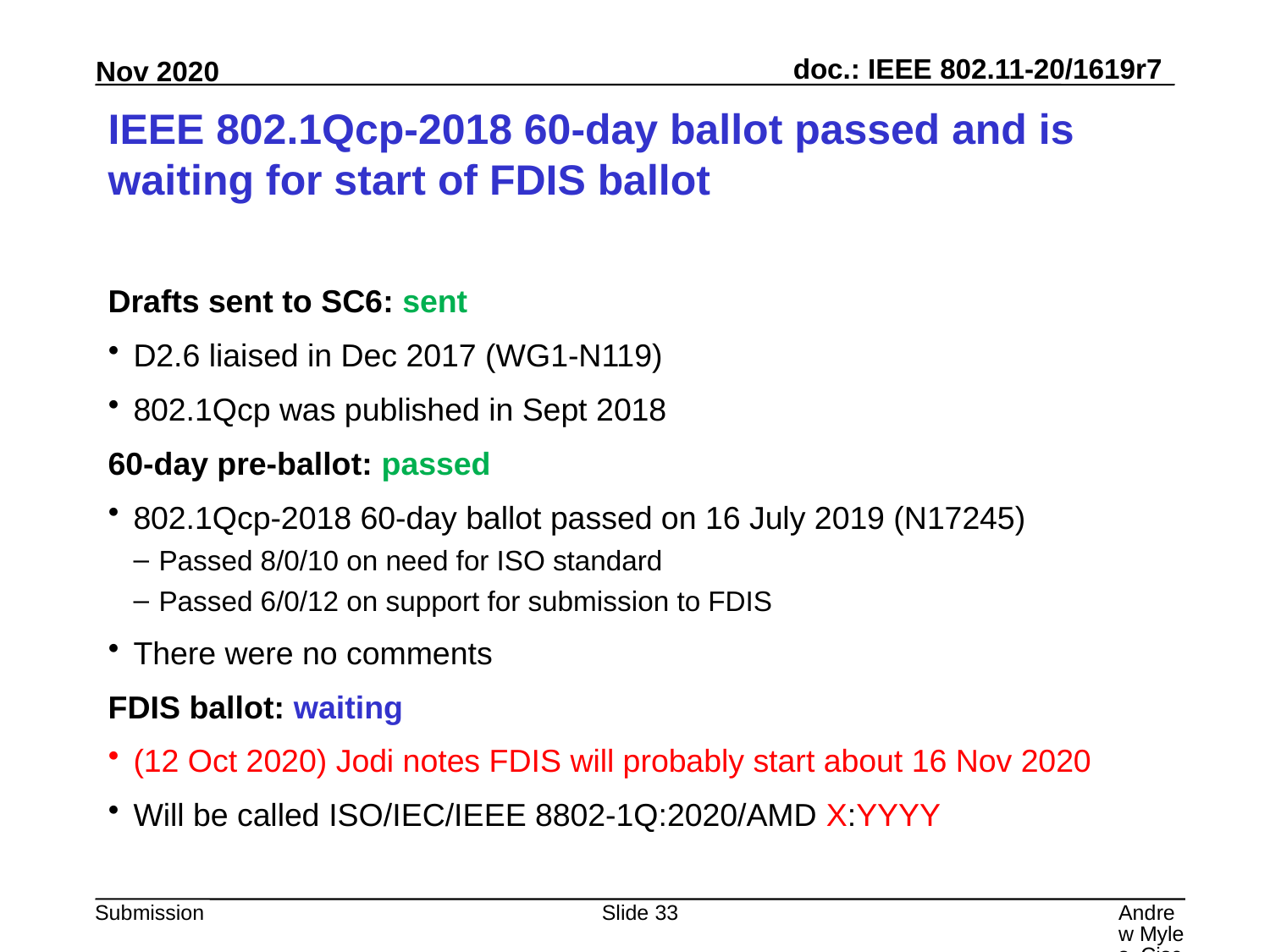

# IEEE 802.1Qcp-2018 60-day ballot passed and is waiting for start of FDIS ballot
Drafts sent to SC6: sent
D2.6 liaised in Dec 2017 (WG1-N119)
802.1Qcp was published in Sept 2018
60-day pre-ballot: passed
802.1Qcp-2018 60-day ballot passed on 16 July 2019 (N17245)
Passed 8/0/10 on need for ISO standard
Passed 6/0/12 on support for submission to FDIS
There were no comments
FDIS ballot: waiting
(12 Oct 2020) Jodi notes FDIS will probably start about 16 Nov 2020
Will be called ISO/IEC/IEEE 8802-1Q:2020/AMD X:YYYY
Slide 33
Andrew Myles, Cisco